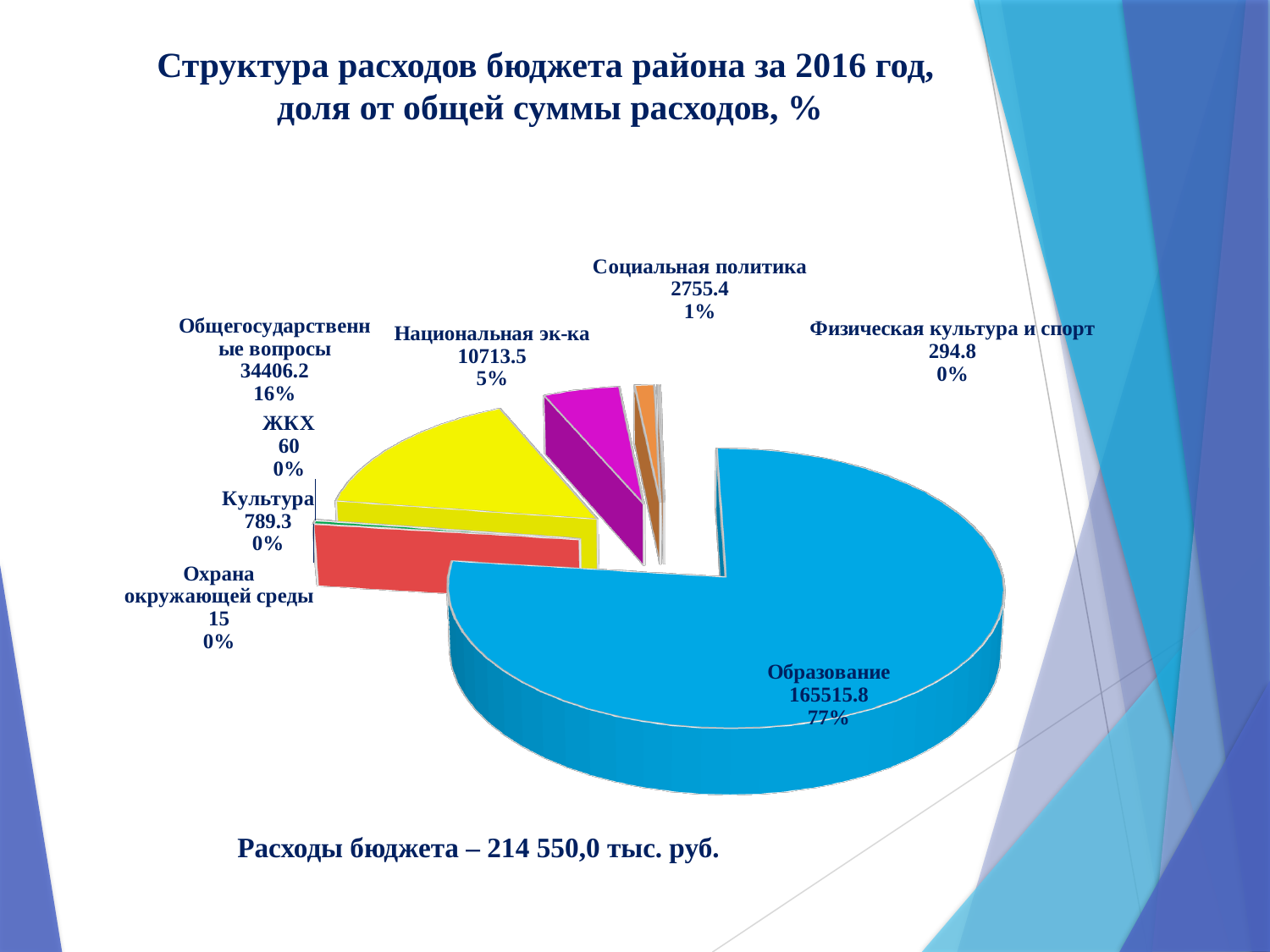

Структура расходов бюджета района за 2016 год,
доля от общей суммы расходов, %

[unsupported chart]

Расходы бюджета – 214 550,0 тыс. руб.